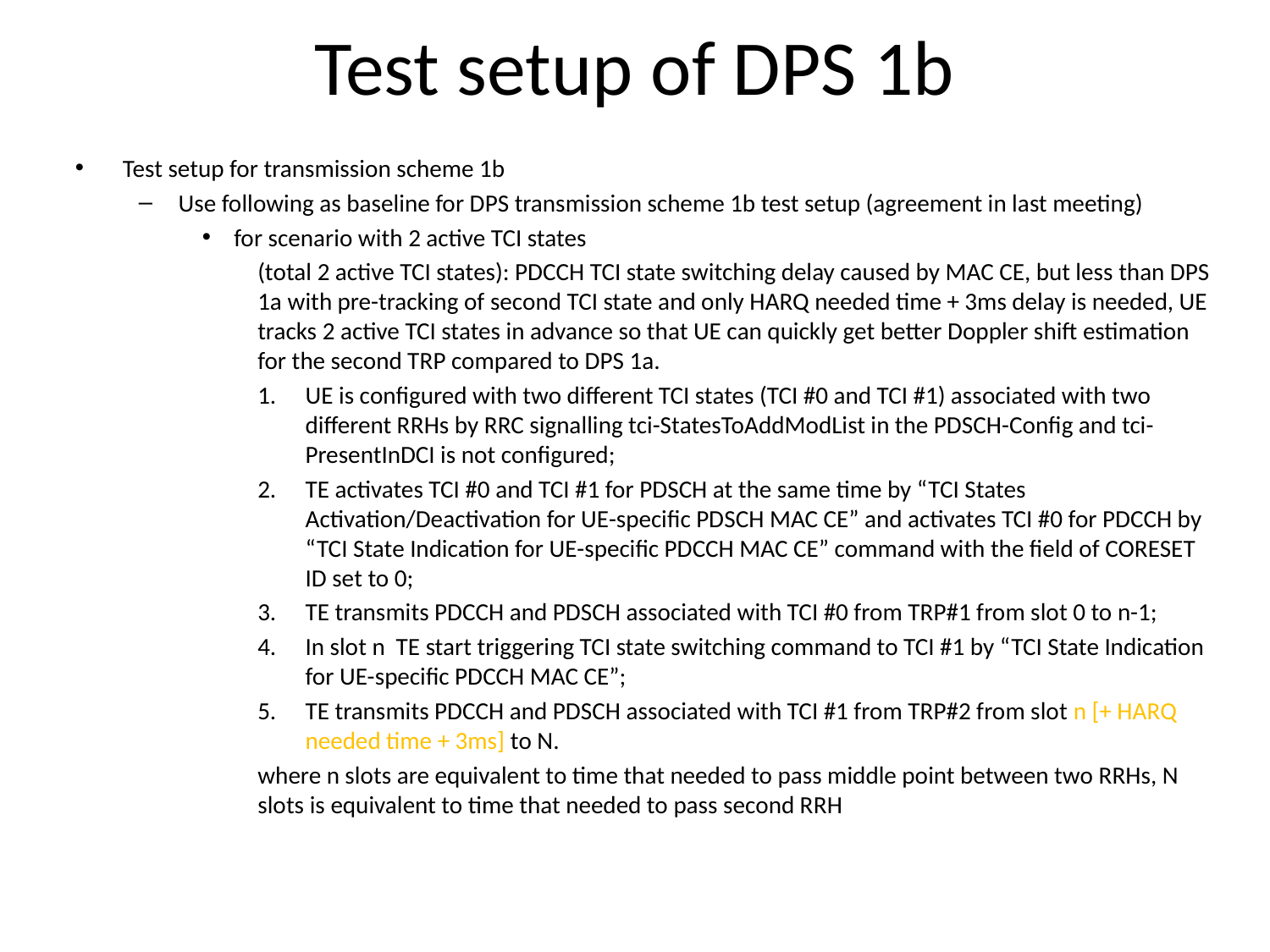

# Test setup of DPS 1b
Test setup for transmission scheme 1b
Use following as baseline for DPS transmission scheme 1b test setup (agreement in last meeting)
for scenario with 2 active TCI states
(total 2 active TCI states): PDCCH TCI state switching delay caused by MAC CE, but less than DPS 1a with pre-tracking of second TCI state and only HARQ needed time + 3ms delay is needed, UE tracks 2 active TCI states in advance so that UE can quickly get better Doppler shift estimation for the second TRP compared to DPS 1a.
UE is configured with two different TCI states (TCI #0 and TCI #1) associated with two different RRHs by RRC signalling tci-StatesToAddModList in the PDSCH-Config and tci-PresentInDCI is not configured;
TE activates TCI #0 and TCI #1 for PDSCH at the same time by “TCI States Activation/Deactivation for UE-specific PDSCH MAC CE” and activates TCI #0 for PDCCH by “TCI State Indication for UE-specific PDCCH MAC CE” command with the field of CORESET ID set to 0;
TE transmits PDCCH and PDSCH associated with TCI #0 from TRP#1 from slot 0 to n-1;
In slot n  TE start triggering TCI state switching command to TCI #1 by “TCI State Indication for UE-specific PDCCH MAC CE”;
TE transmits PDCCH and PDSCH associated with TCI #1 from TRP#2 from slot n [+ HARQ needed time + 3ms] to N.
where n slots are equivalent to time that needed to pass middle point between two RRHs, N slots is equivalent to time that needed to pass second RRH